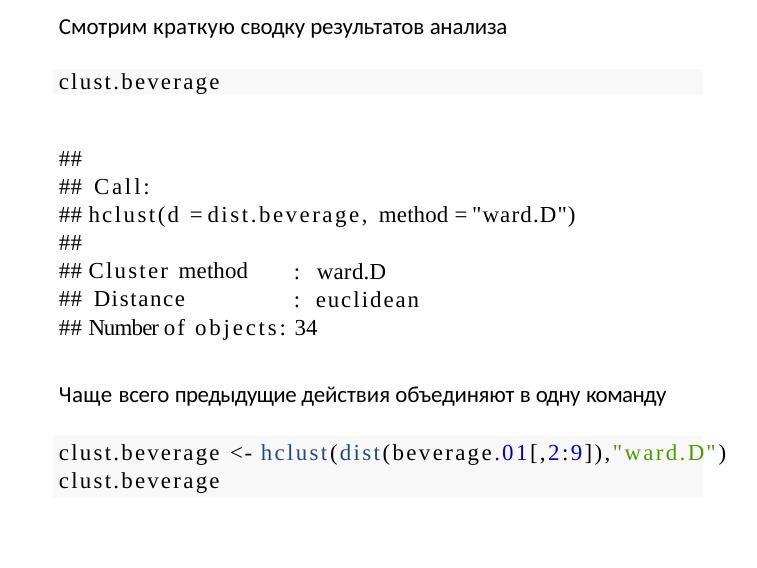

Смотрим краткую сводку результатов анализа
clust.beverage
##
## Call:
## hclust(d = dist.beverage, method = "ward.D")  ##
## Cluster method  ## Distance
: ward.D
: euclidean
## Number of objects: 34

Чаще всего предыдущие действия объединяют в одну команду

clust.beverage <- hclust(dist(beverage.01[,2:9]),"ward.D")  clust.beverage